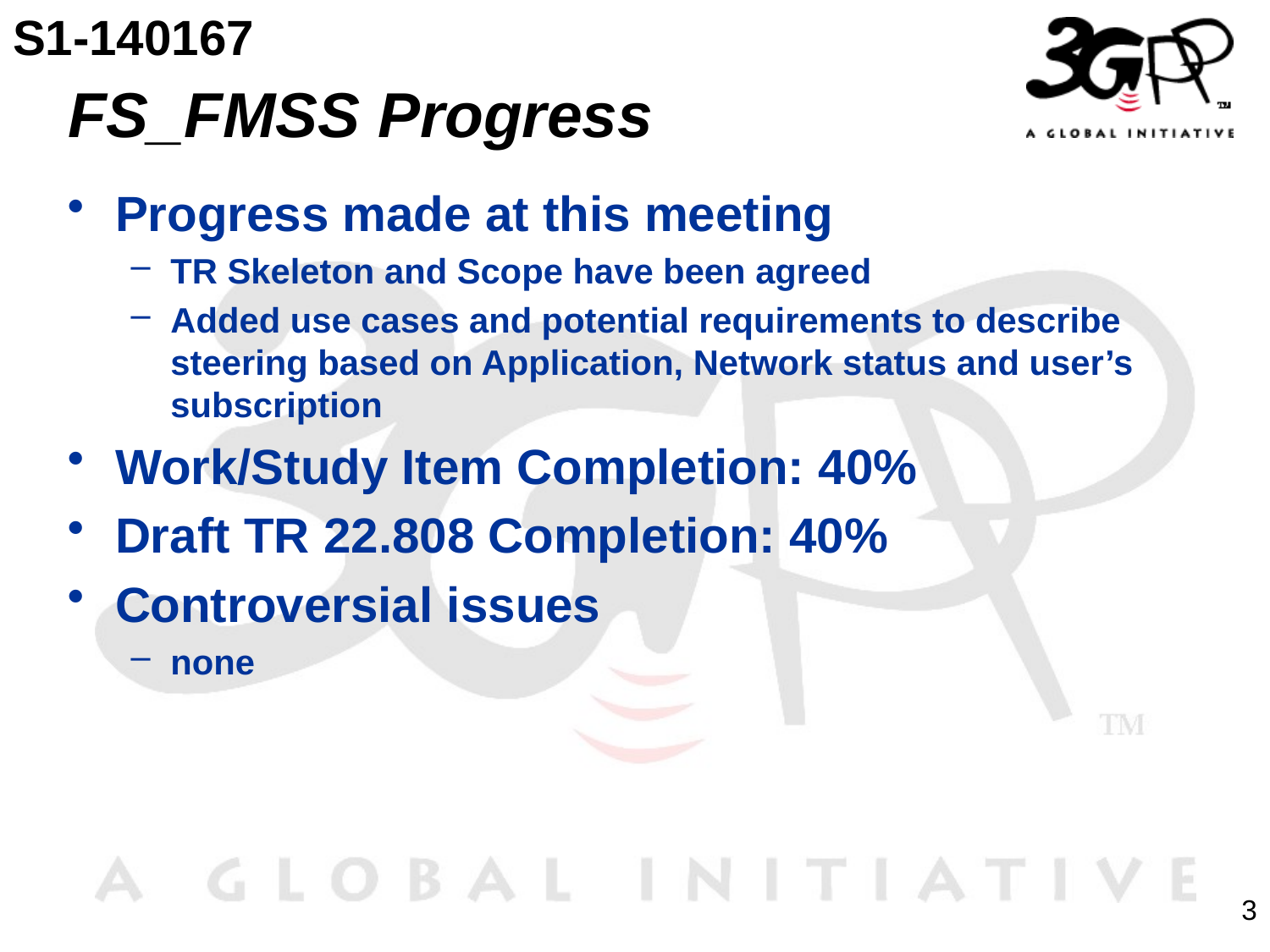

S1-140167
# FS_FMSS Progress
Progress made at this meeting
TR Skeleton and Scope have been agreed
Added use cases and potential requirements to describe steering based on Application, Network status and user’s subscription
Work/Study Item Completion: 40%
Draft TR 22.808 Completion: 40%
Controversial issues
none
3